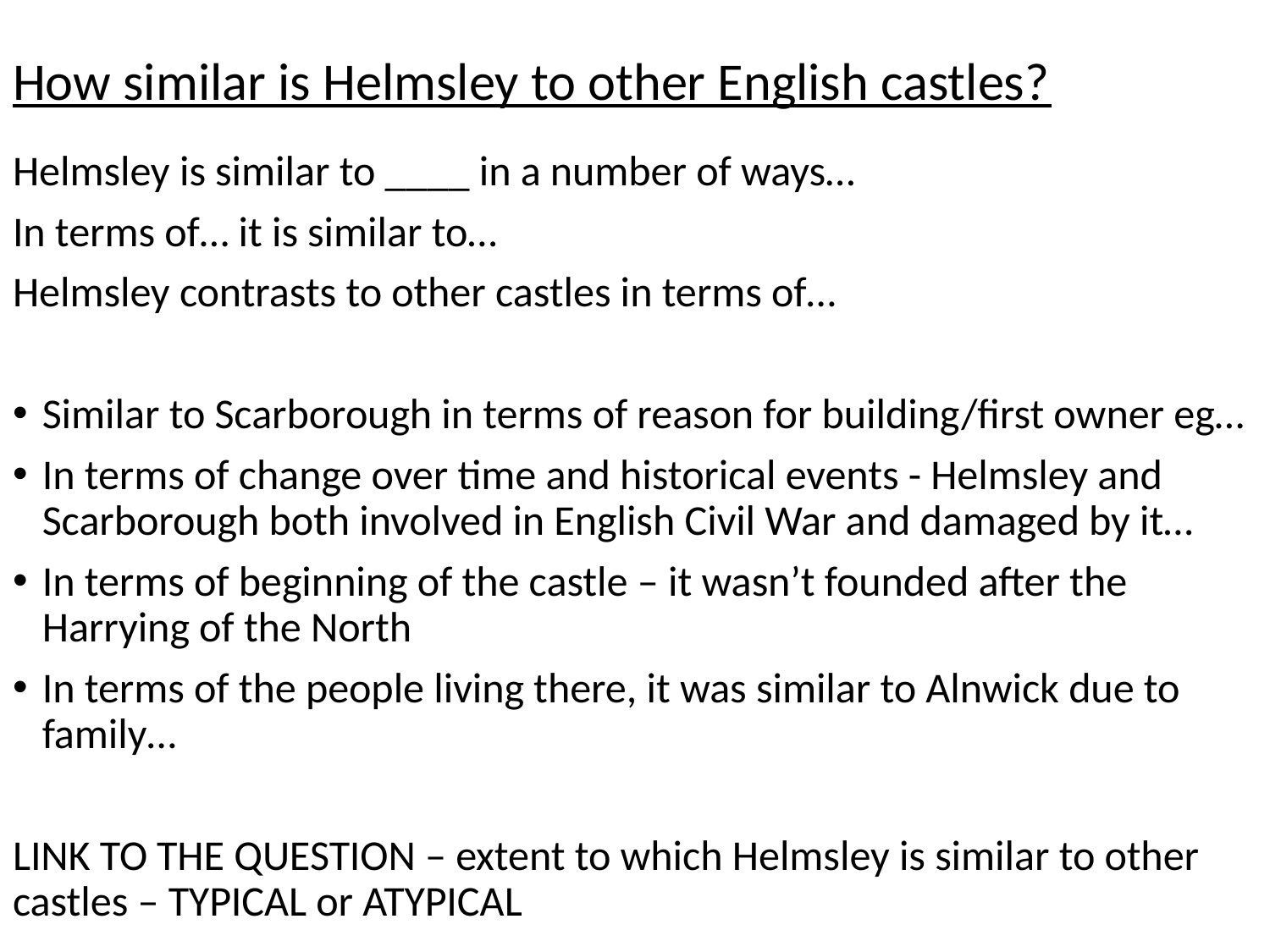

# How similar is Helmsley to other English castles?
Helmsley is similar to ____ in a number of ways…
In terms of… it is similar to…
Helmsley contrasts to other castles in terms of…

Similar to Scarborough in terms of reason for building/first owner eg…
In terms of change over time and historical events - Helmsley and Scarborough both involved in English Civil War and damaged by it…
In terms of beginning of the castle – it wasn’t founded after the Harrying of the North
In terms of the people living there, it was similar to Alnwick due to family…

LINK TO THE QUESTION – extent to which Helmsley is similar to other castles – TYPICAL or ATYPICAL